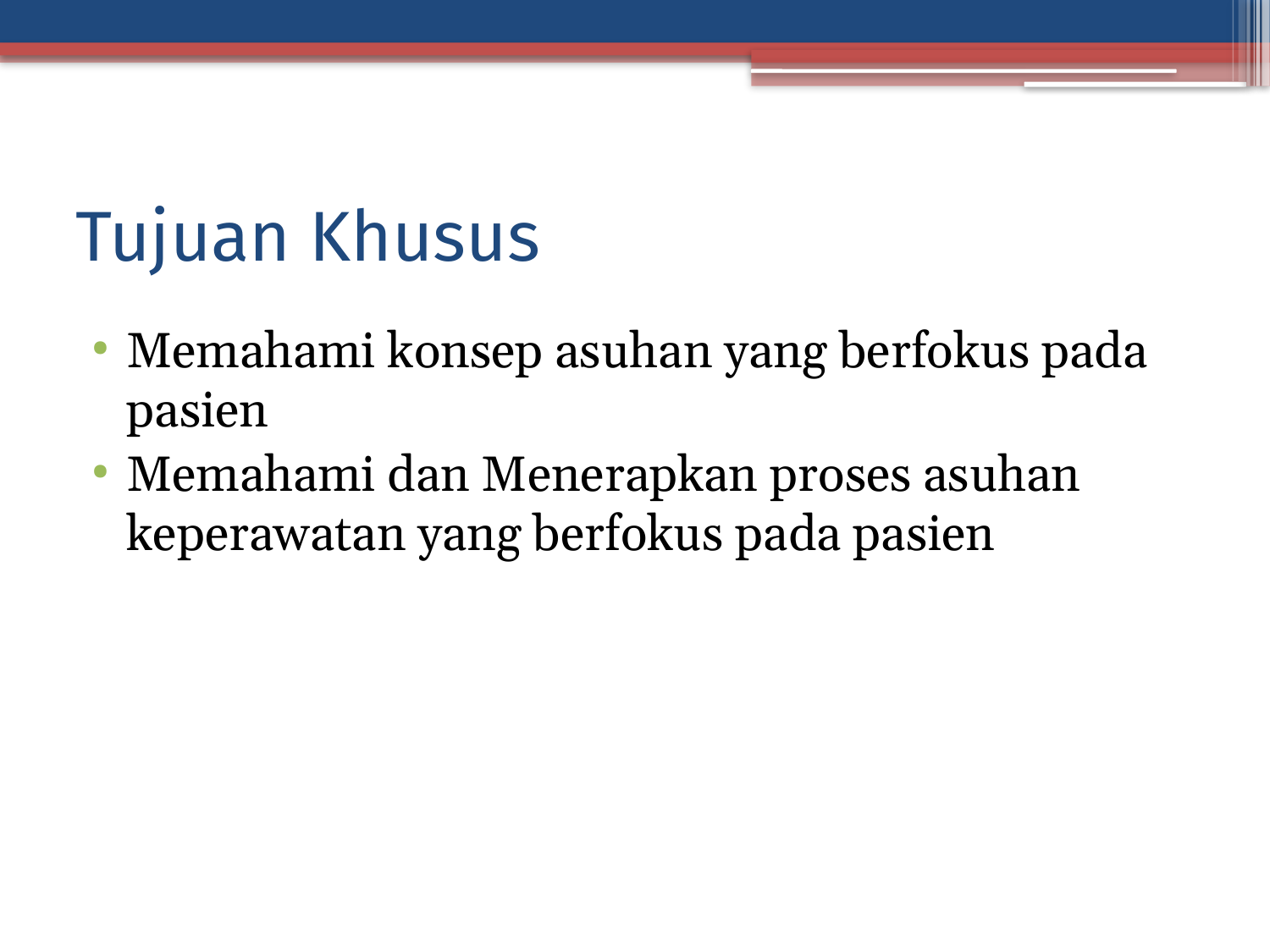

# Tujuan Khusus
Memahami konsep asuhan yang berfokus pada pasien
Memahami dan Menerapkan proses asuhan keperawatan yang berfokus pada pasien